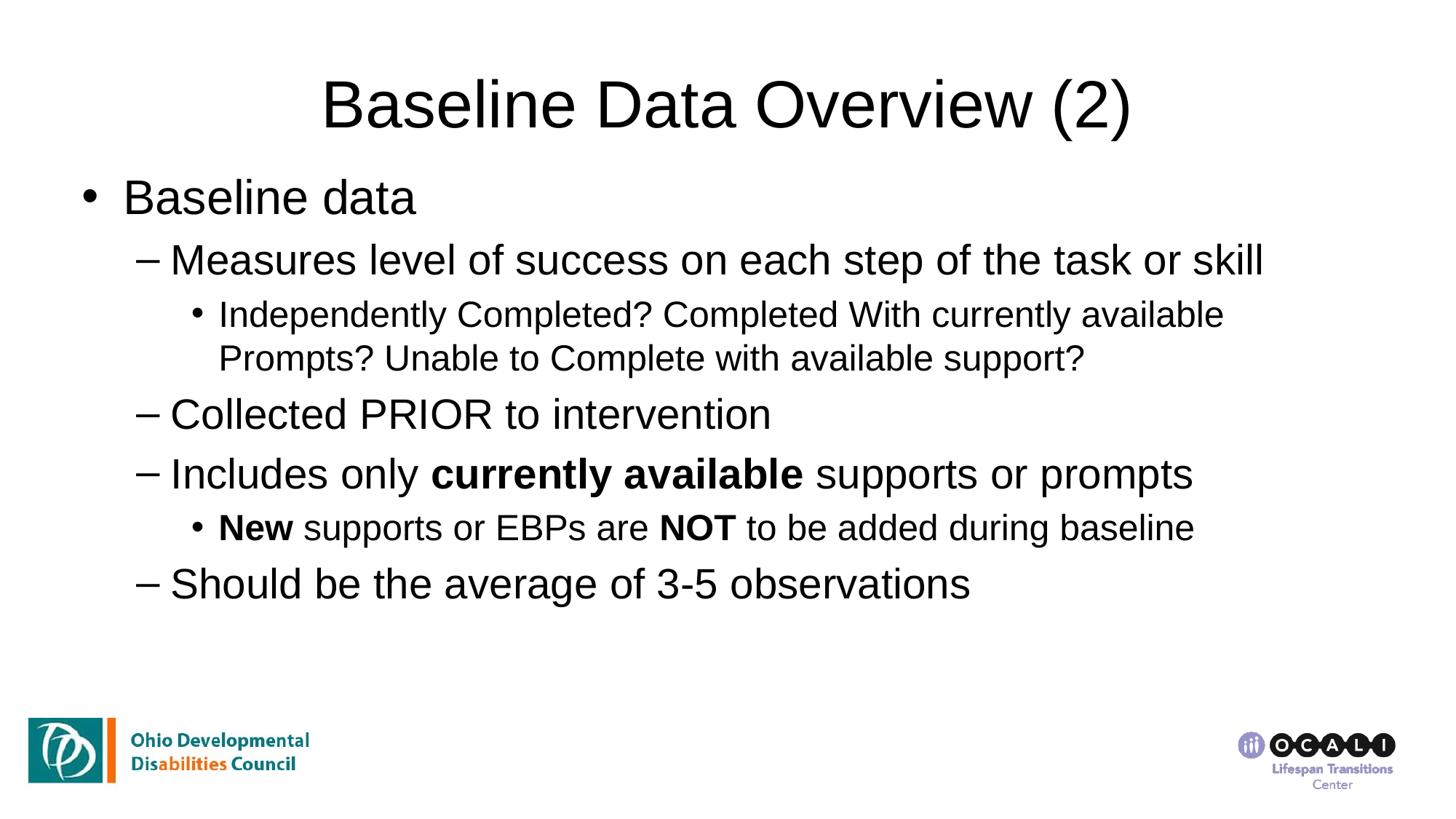

# Baseline Data Overview (2)
Baseline data
Measures level of success on each step of the task or skill
Independently Completed? Completed With currently available Prompts? Unable to Complete with available support?
Collected PRIOR to intervention
Includes only currently available supports or prompts
New supports or EBPs are NOT to be added during baseline
Should be the average of 3-5 observations